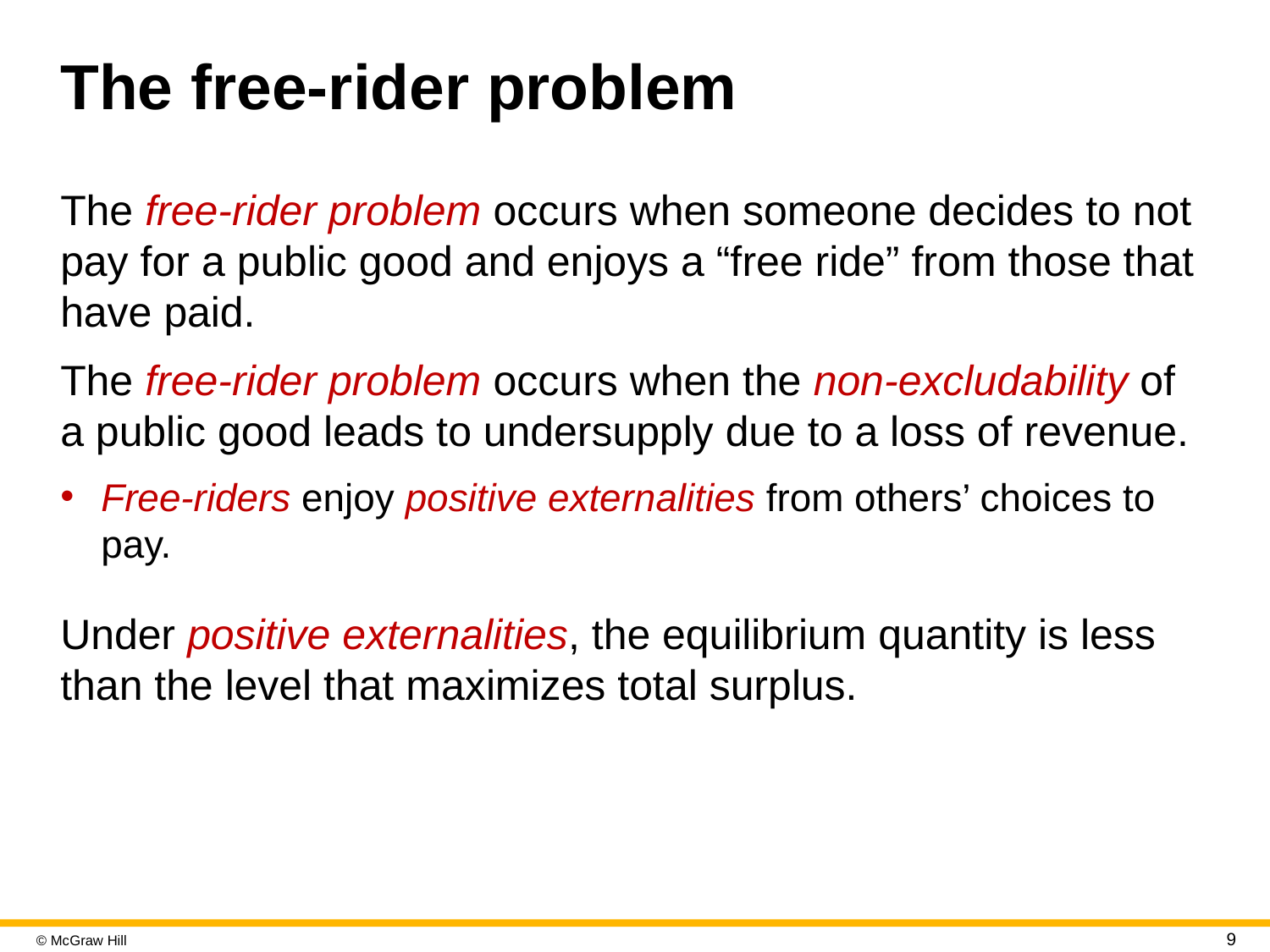

# The free-rider problem
The free-rider problem occurs when someone decides to not pay for a public good and enjoys a “free ride” from those that have paid.
The free-rider problem occurs when the non-excludability of a public good leads to undersupply due to a loss of revenue.
Free-riders enjoy positive externalities from others’ choices to pay.
Under positive externalities, the equilibrium quantity is less than the level that maximizes total surplus.